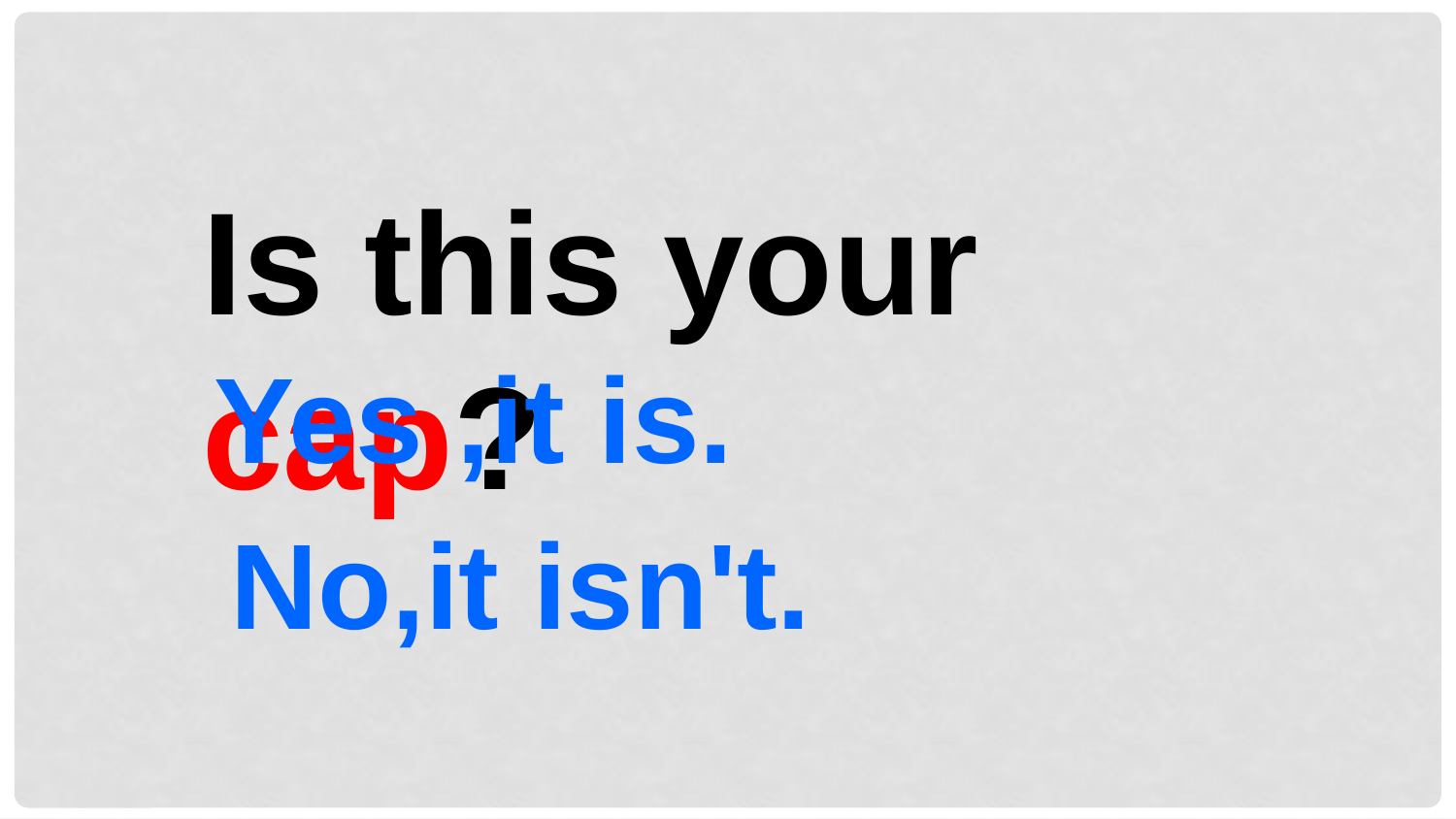

Is this your cap?
Yes ,it is.
No,it isn't.